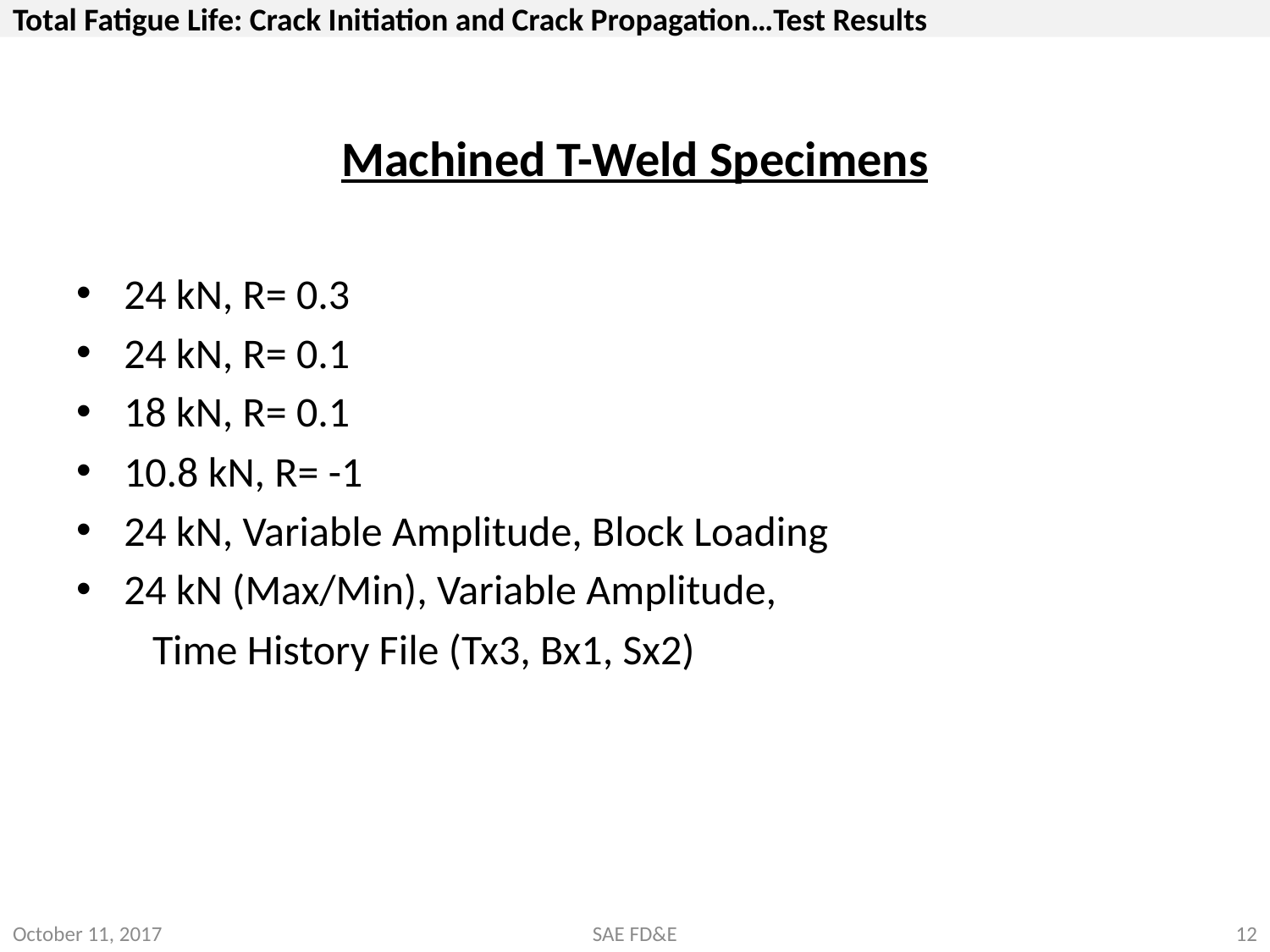

Total Fatigue Life: Crack Initiation and Crack Propagation…Test Results
# Machined T-Weld Specimens

24 kN, R= 0.3
24 kN, R= 0.1
18 kN, R= 0.1
10.8 kN, R= -1
24 kN, Variable Amplitude, Block Loading
24 kN (Max/Min), Variable Amplitude,
        Time History File (Tx3, Bx1, Sx2)

October 11, 2017
SAE FD&E
12